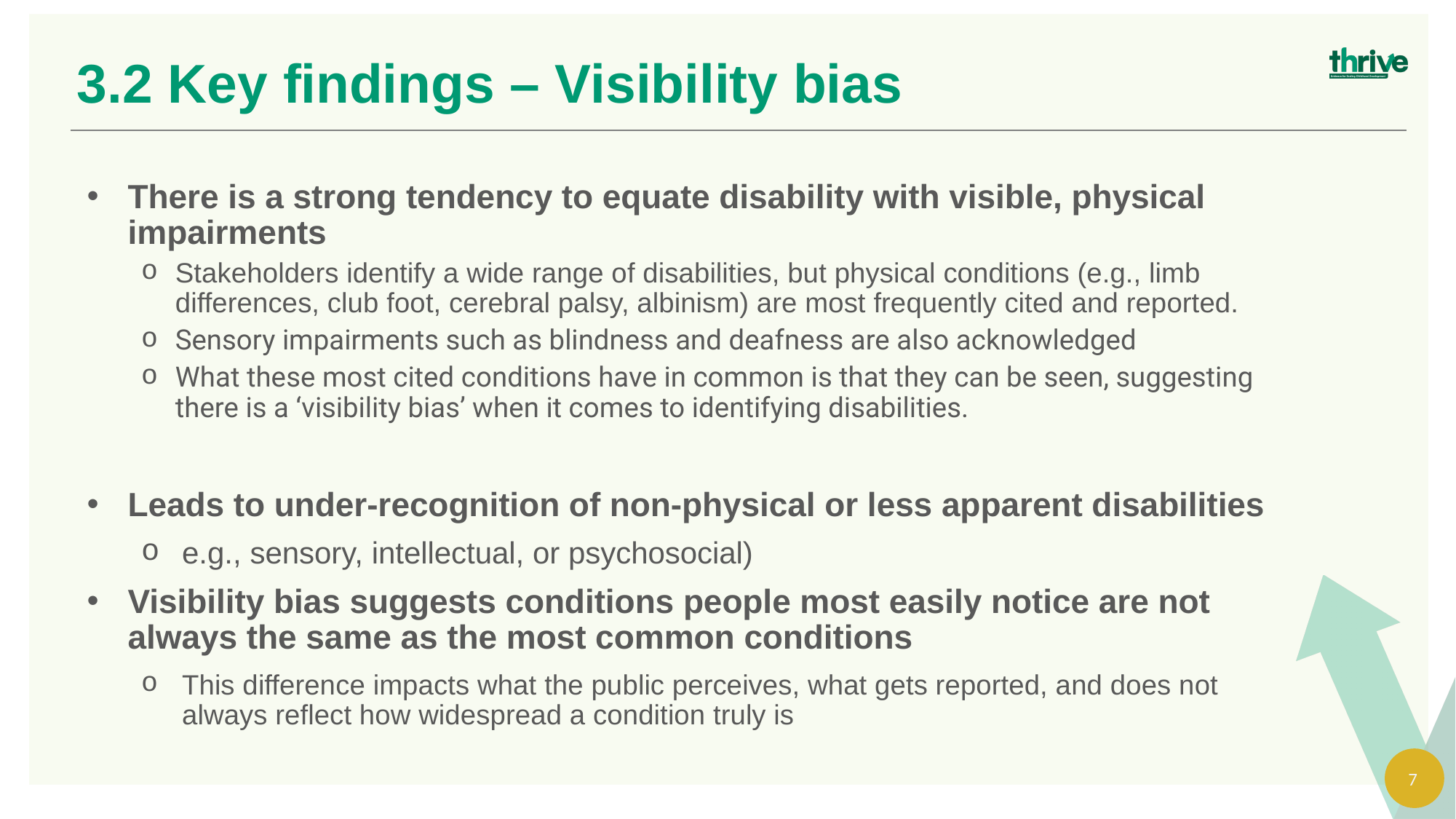

3.2 Key findings – Visibility bias

There is a strong tendency to equate disability with visible, physical impairments
Stakeholders identify a wide range of disabilities, but physical conditions (e.g., limb differences, club foot, cerebral palsy, albinism) are most frequently cited and reported.
Sensory impairments such as blindness and deafness are also acknowledged
What these most cited conditions have in common is that they can be seen, suggesting there is a ‘visibility bias’ when it comes to identifying disabilities.

Leads to under-recognition of non-physical or less apparent disabilities
e.g., sensory, intellectual, or psychosocial)
Visibility bias suggests conditions people most easily notice are not always the same as the most common conditions
This difference impacts what the public perceives, what gets reported, and does not always reflect how widespread a condition truly is